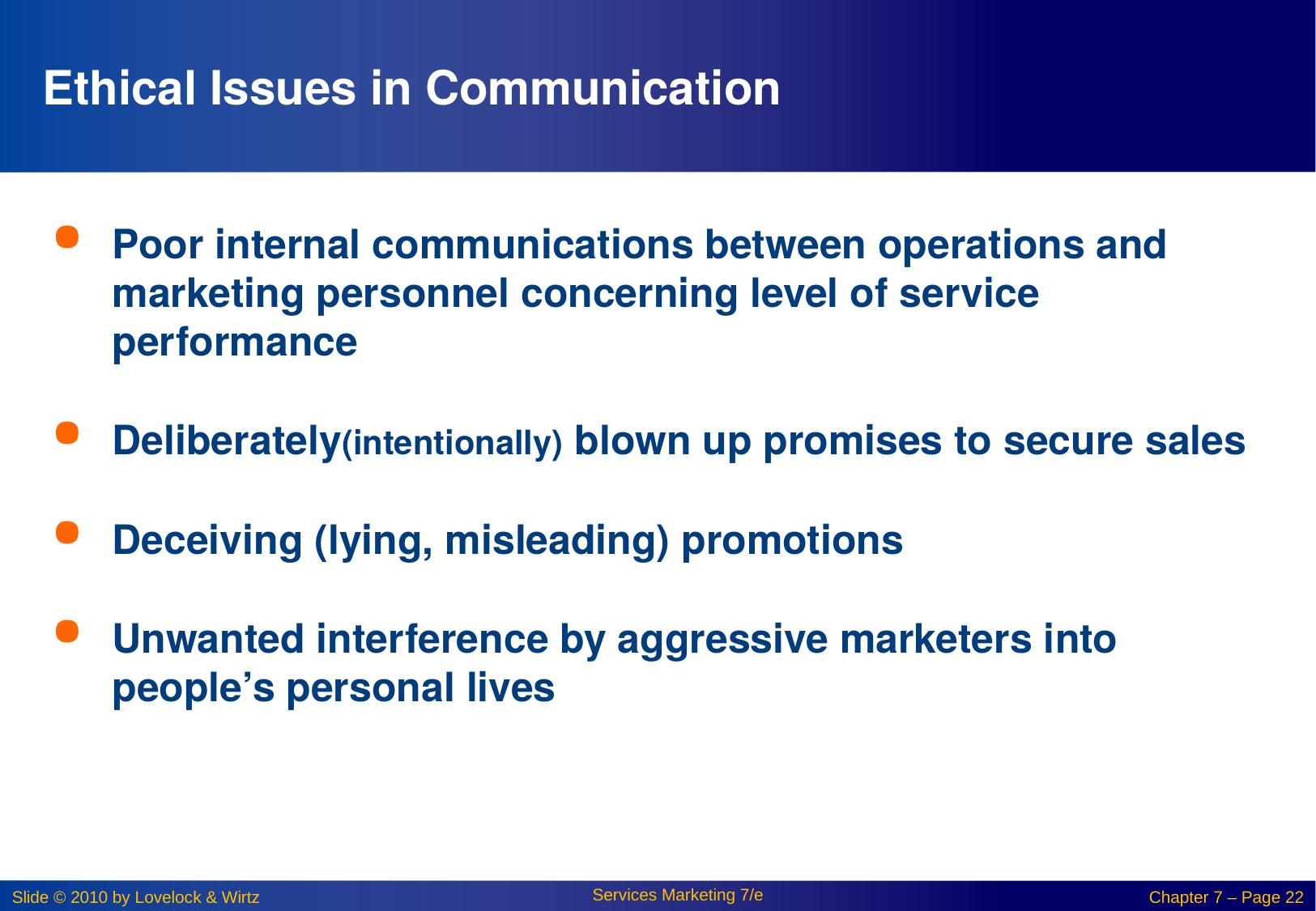

# Ethical Issues in Communication
Poor internal communications between operations and marketing personnel concerning level of service performance
Deliberately(intentionally) blown up promises to secure sales
Deceiving (lying, misleading) promotions
Unwanted interference by aggressive marketers into people’s personal lives